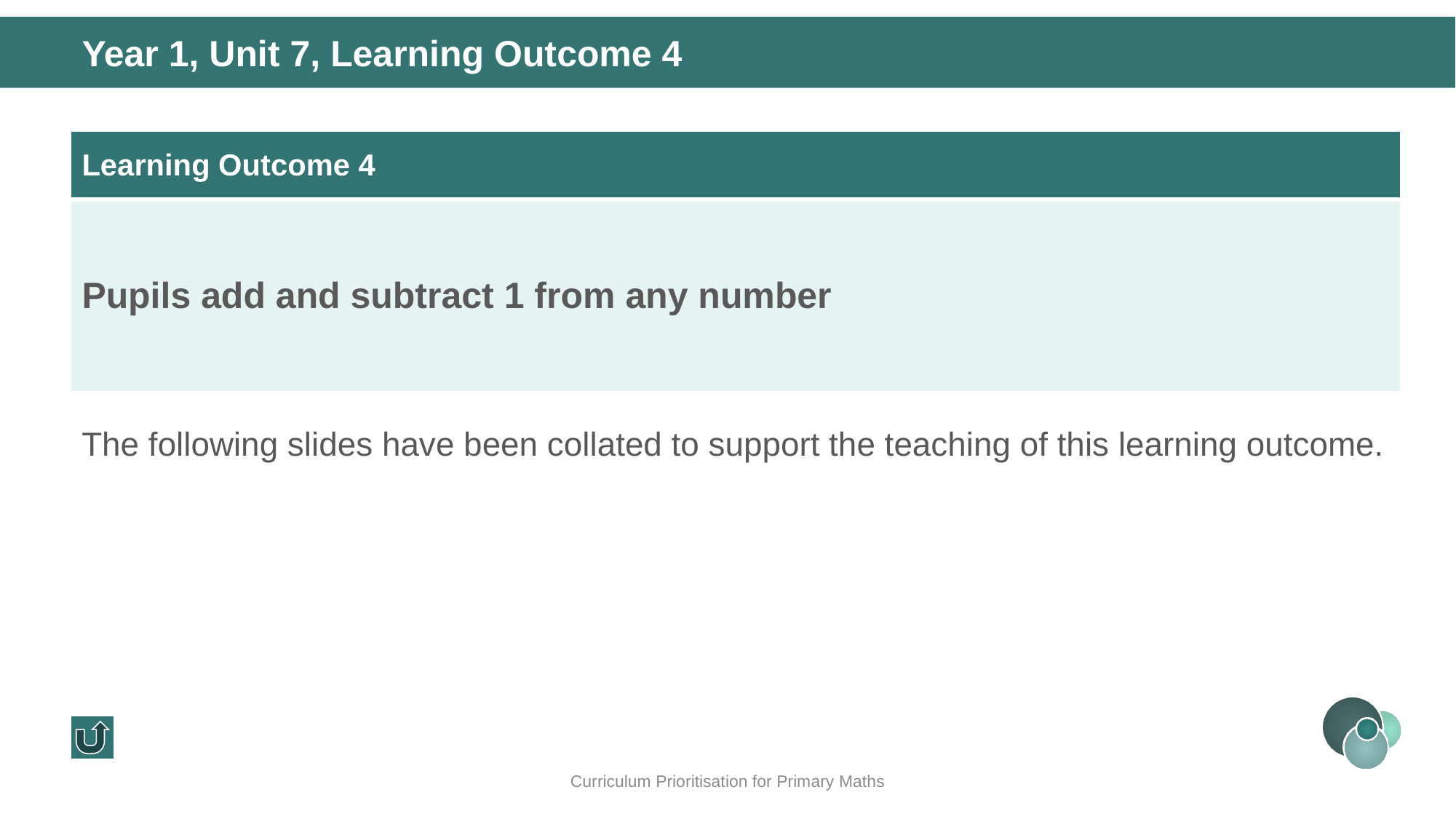

Year 1, Unit 7, Learning Outcome 4
| Learning Outcome 4 |
| --- |
| Pupils add and subtract 1 from any number |
The following slides have been collated to support the teaching of this learning outcome.

Curriculum Prioritisation for Primary Maths